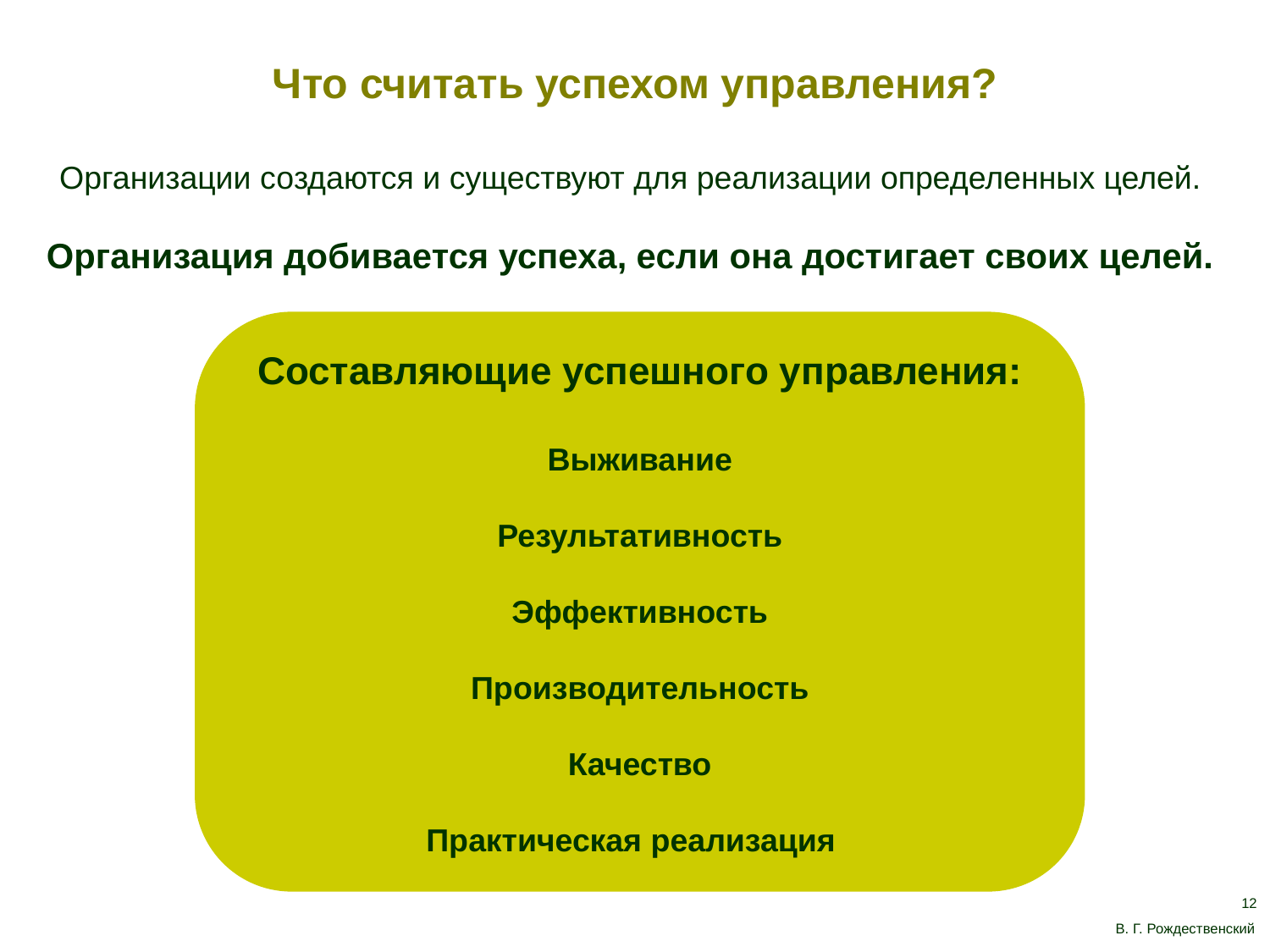

Что считать успехом управления?

Организации создаются и существуют для реализации определенных целей.

Организация добивается успеха, если она достигает своих целей.
Составляющие успешного управления:

Выживание

Результативность

Эффективность

Производительность

Качество

Практическая реализация
12
В. Г. Рождественский